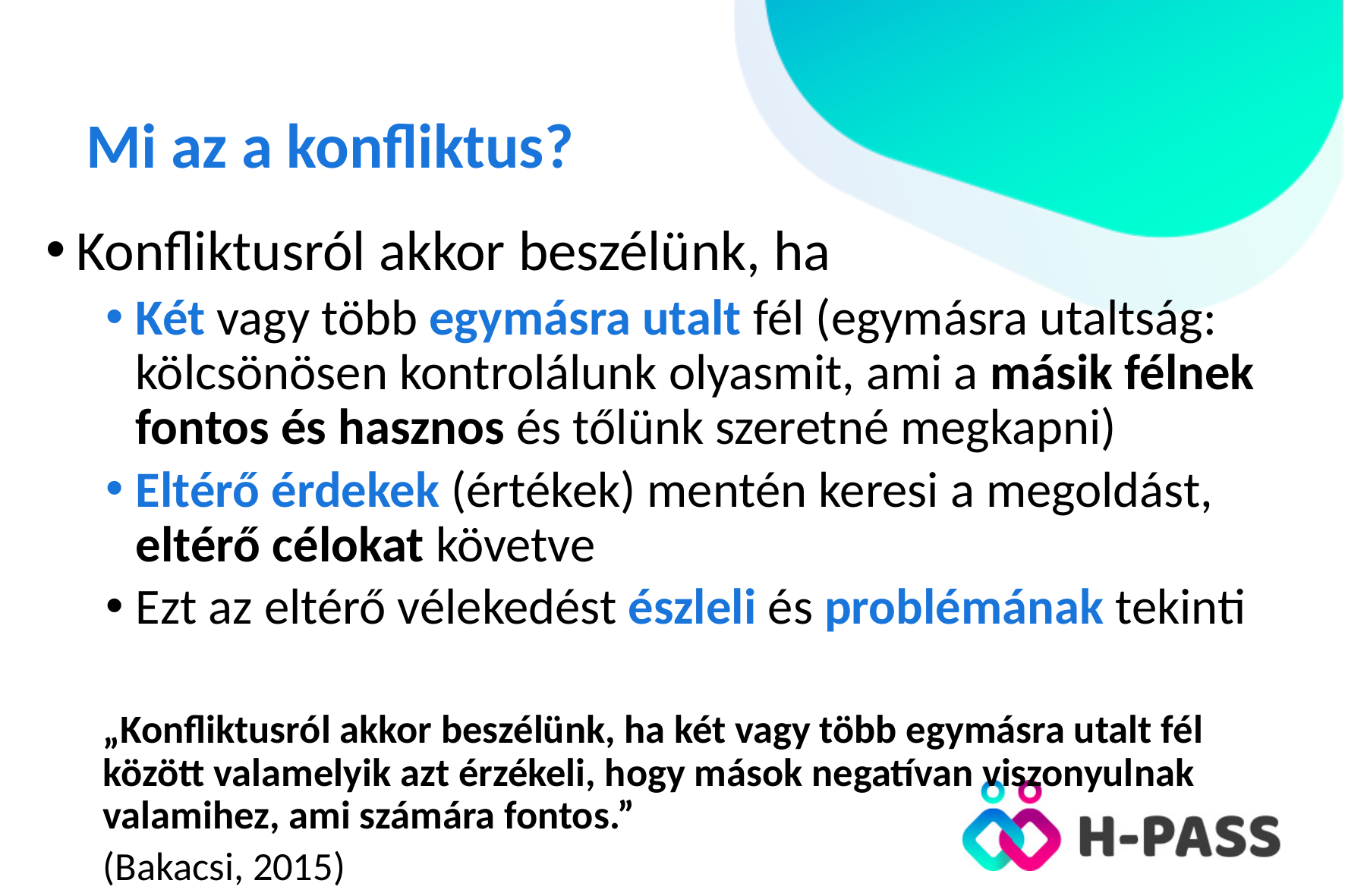

# Mi az a konfliktus?
Konfliktusról akkor beszélünk, ha
Két vagy több egymásra utalt fél (egymásra utaltság: kölcsönösen kontrolálunk olyasmit, ami a másik félnek fontos és hasznos és tőlünk szeretné megkapni)
Eltérő érdekek (értékek) mentén keresi a megoldást, eltérő célokat követve
Ezt az eltérő vélekedést észleli és problémának tekinti

„Konfliktusról akkor beszélünk, ha két vagy több egymásra utalt fél között valamelyik azt érzékeli, hogy mások negatívan viszonyulnak valamihez, ami számára fontos.”
(Bakacsi, 2015)